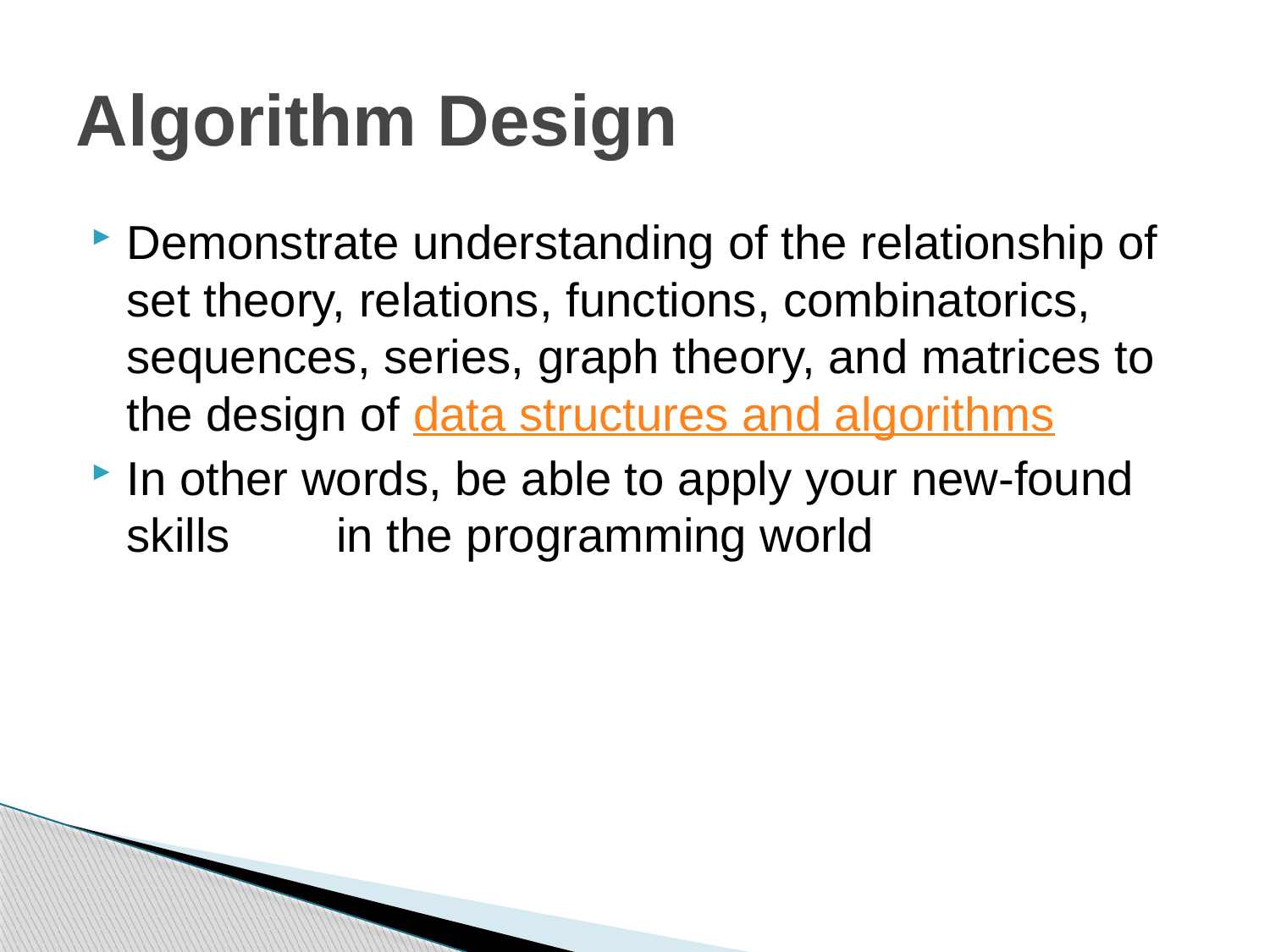

# Algorithm Design
Demonstrate understanding of the relationship of set theory, relations, functions, combinatorics, sequences, series, graph theory, and matrices to the design of data structures and algorithms
In other words, be able to apply your new-found skills        in the programming world